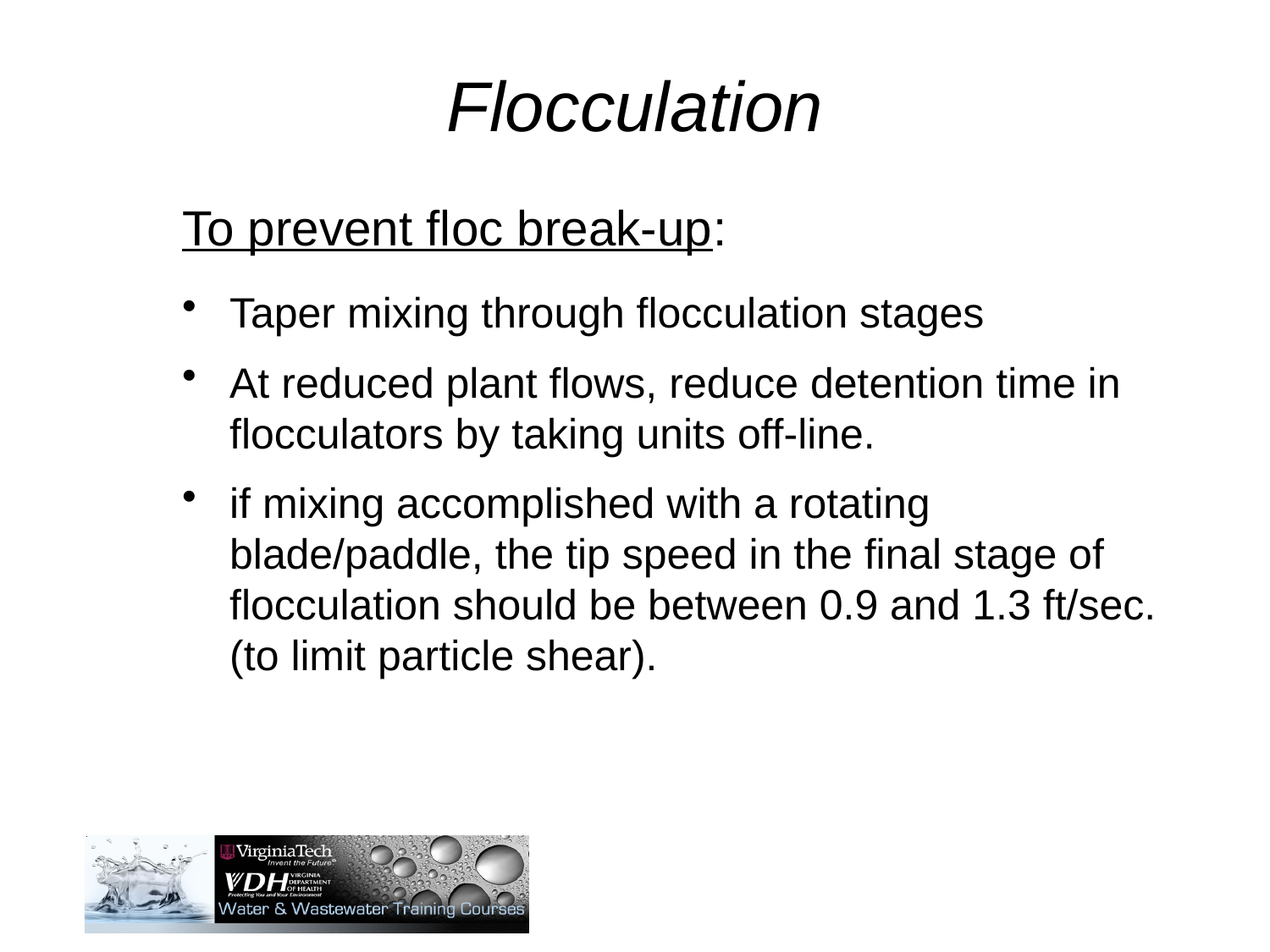

# Flocculation
To prevent floc break-up:
Taper mixing through flocculation stages
At reduced plant flows, reduce detention time in flocculators by taking units off-line.
if mixing accomplished with a rotating blade/paddle, the tip speed in the final stage of flocculation should be between 0.9 and 1.3 ft/sec. (to limit particle shear).